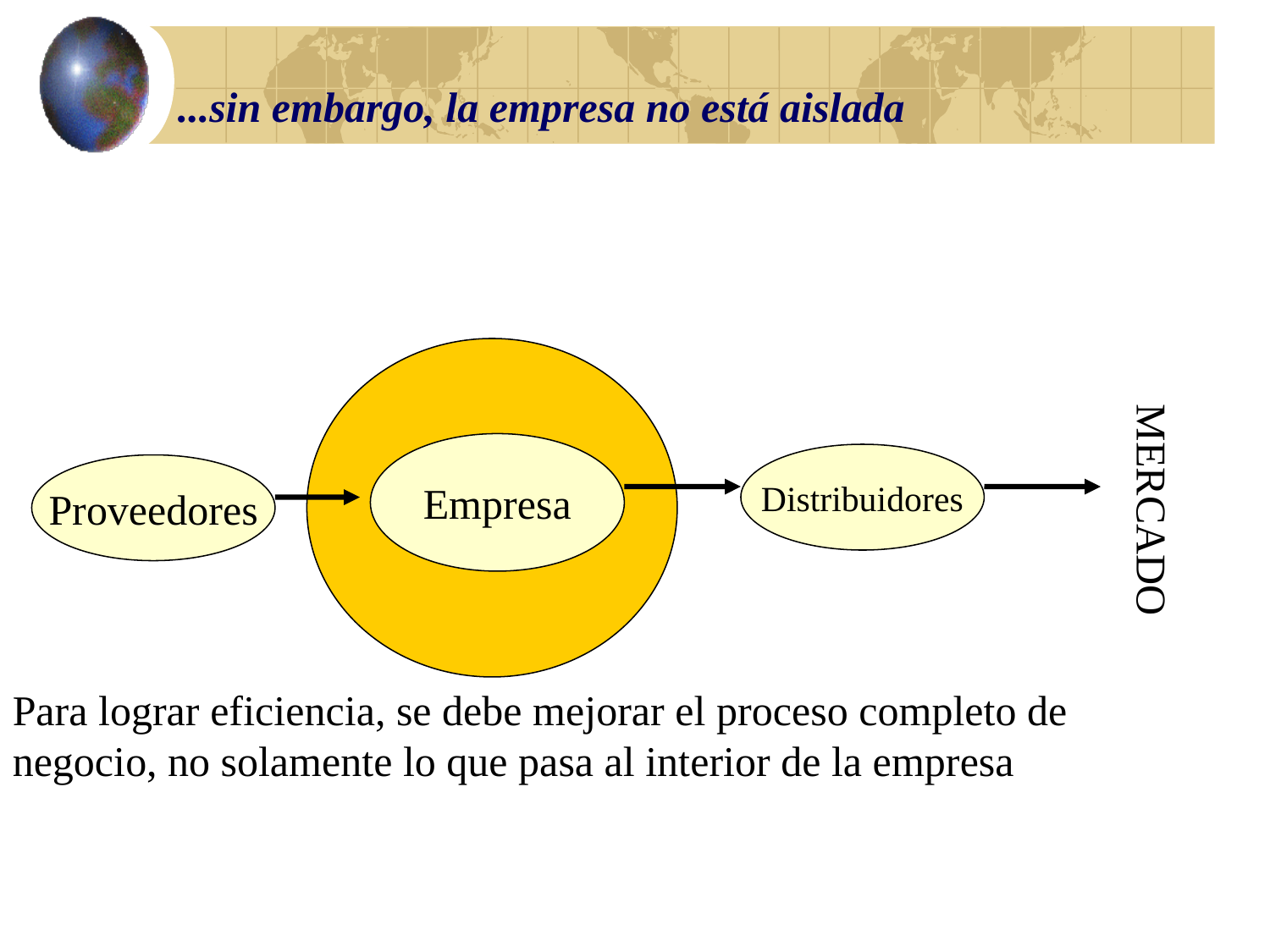

# ...sin embargo, la empresa no está aislada

Empresa
Distribuidores
Proveedores
MERCADO

Para lograr eficiencia, se debe mejorar el proceso completo de negocio, no solamente lo que pasa al interior de la empresa